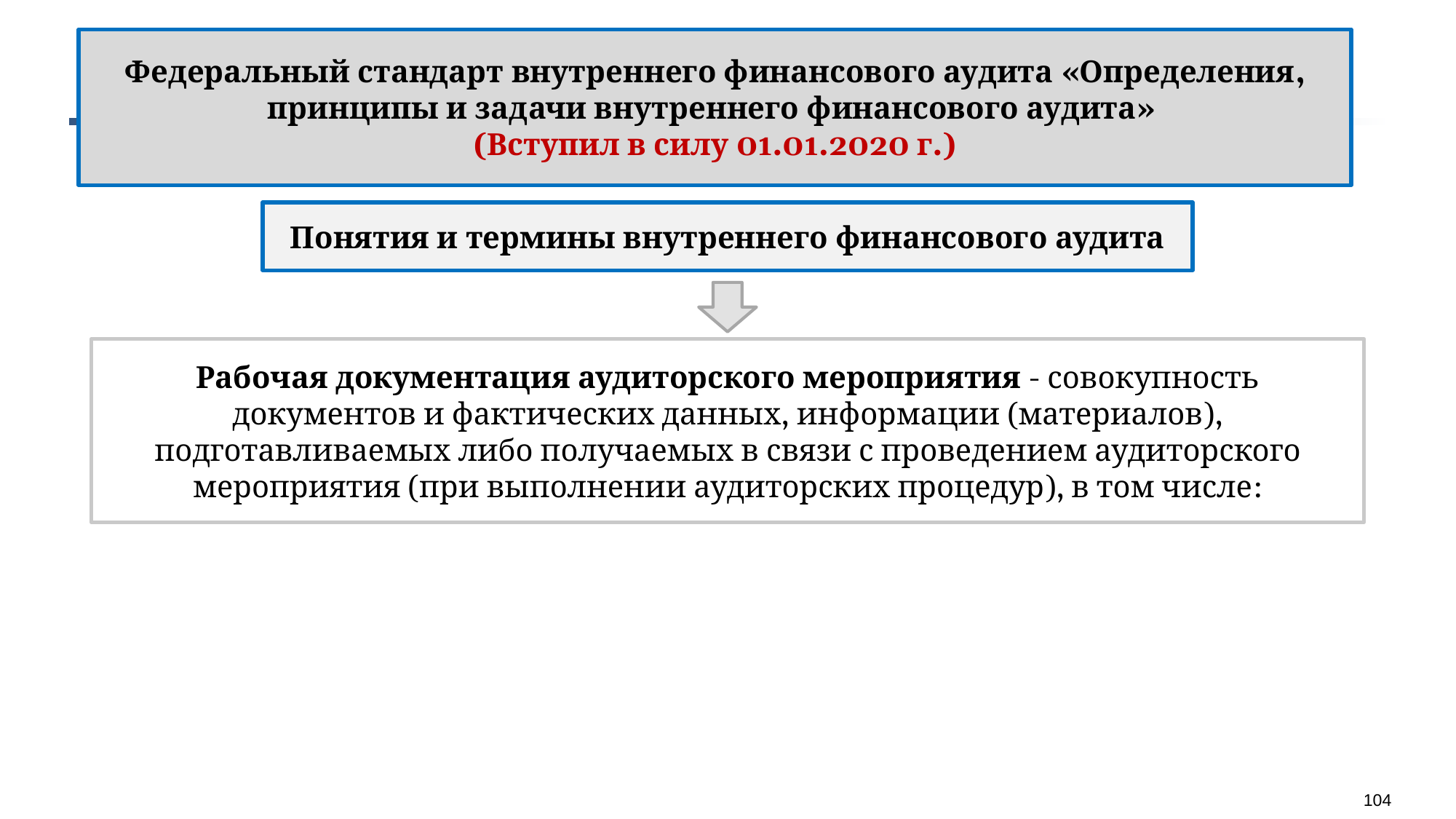

Федеральный стандарт внутреннего финансового аудита «Определения, принципы и задачи внутреннего финансового аудита»
(Вступил в силу 01.01.2020 г.)
Понятия и термины внутреннего финансового аудита

Рабочая документация аудиторского мероприятия - совокупность документов и фактических данных, информации (материалов), подготавливаемых либо получаемых в связи с проведением аудиторского мероприятия (при выполнении аудиторских процедур), в том числе: